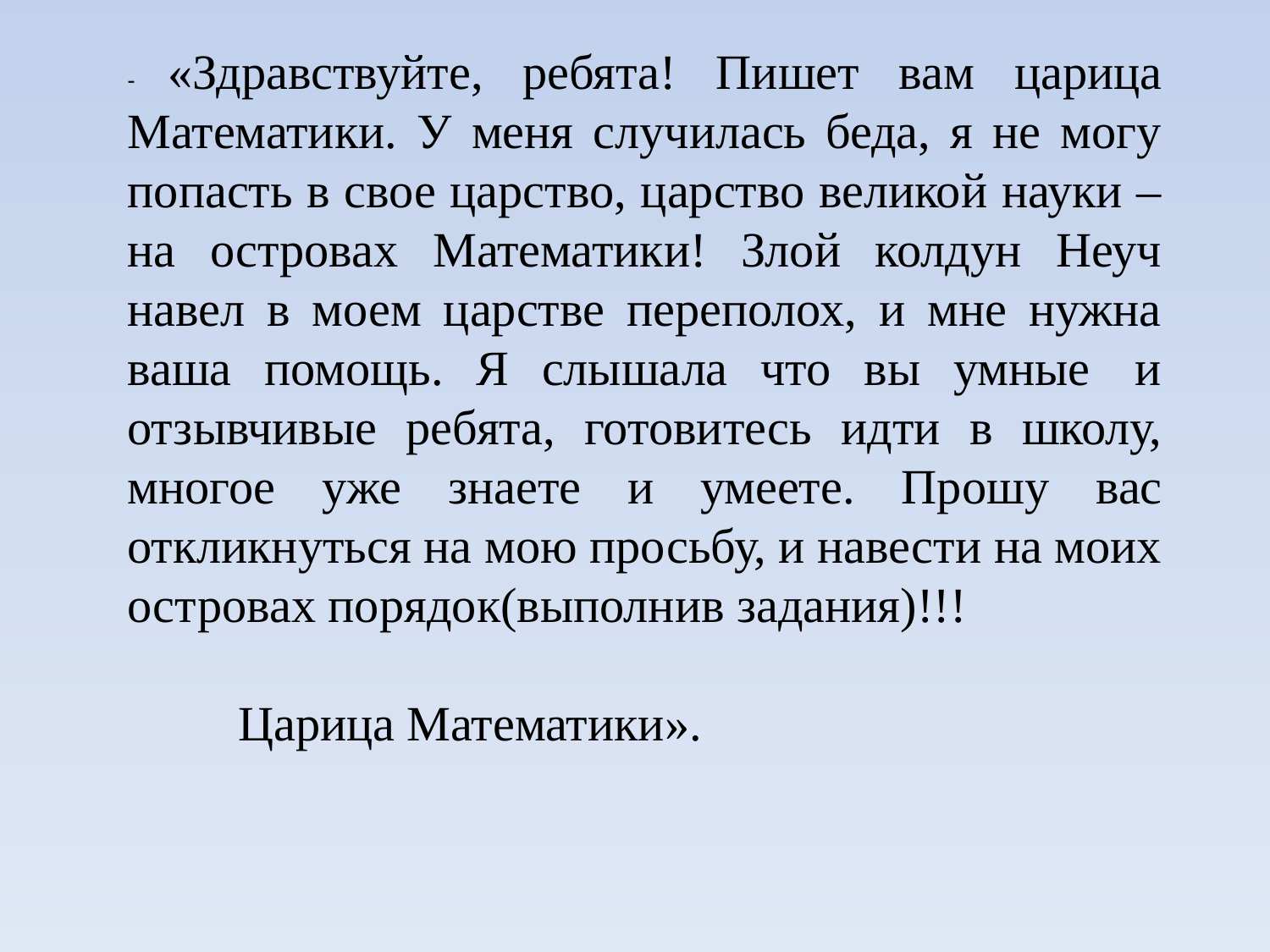

- «Здравствуйте, ребята! Пишет вам царица Математики. У меня случилась беда, я не могу попасть в свое царство, царство великой науки –на островах Математики! Злой колдун Неуч навел в моем царстве переполох, и мне нужна ваша помощь. Я слышала что вы умные  и отзывчивые ребята, готовитесь идти в школу, многое уже знаете и умеете. Прошу вас откликнуться на мою просьбу, и навести на моих островах порядок(выполнив задания)!!!
                                                                                             Царица Математики».